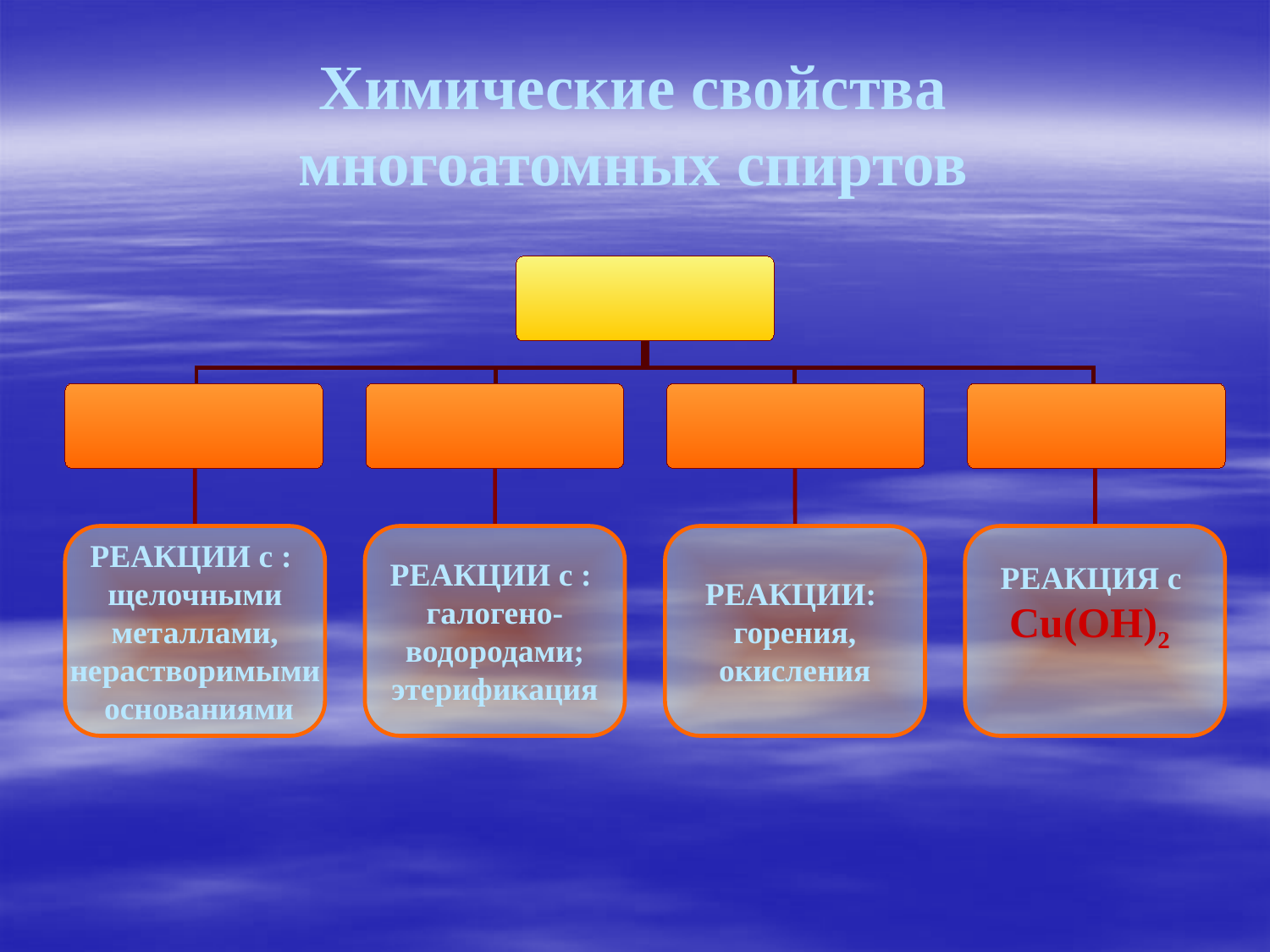

Химические свойства
многоатомных спиртов

РЕАКЦИИ с :
щелочными
металлами,
нерастворимыми
 основаниями
РЕАКЦИИ с :
галогено-
водородами;
этерификация
РЕАКЦИИ:
горения,
окисления
РЕАКЦИЯ с
Cu(OH)2